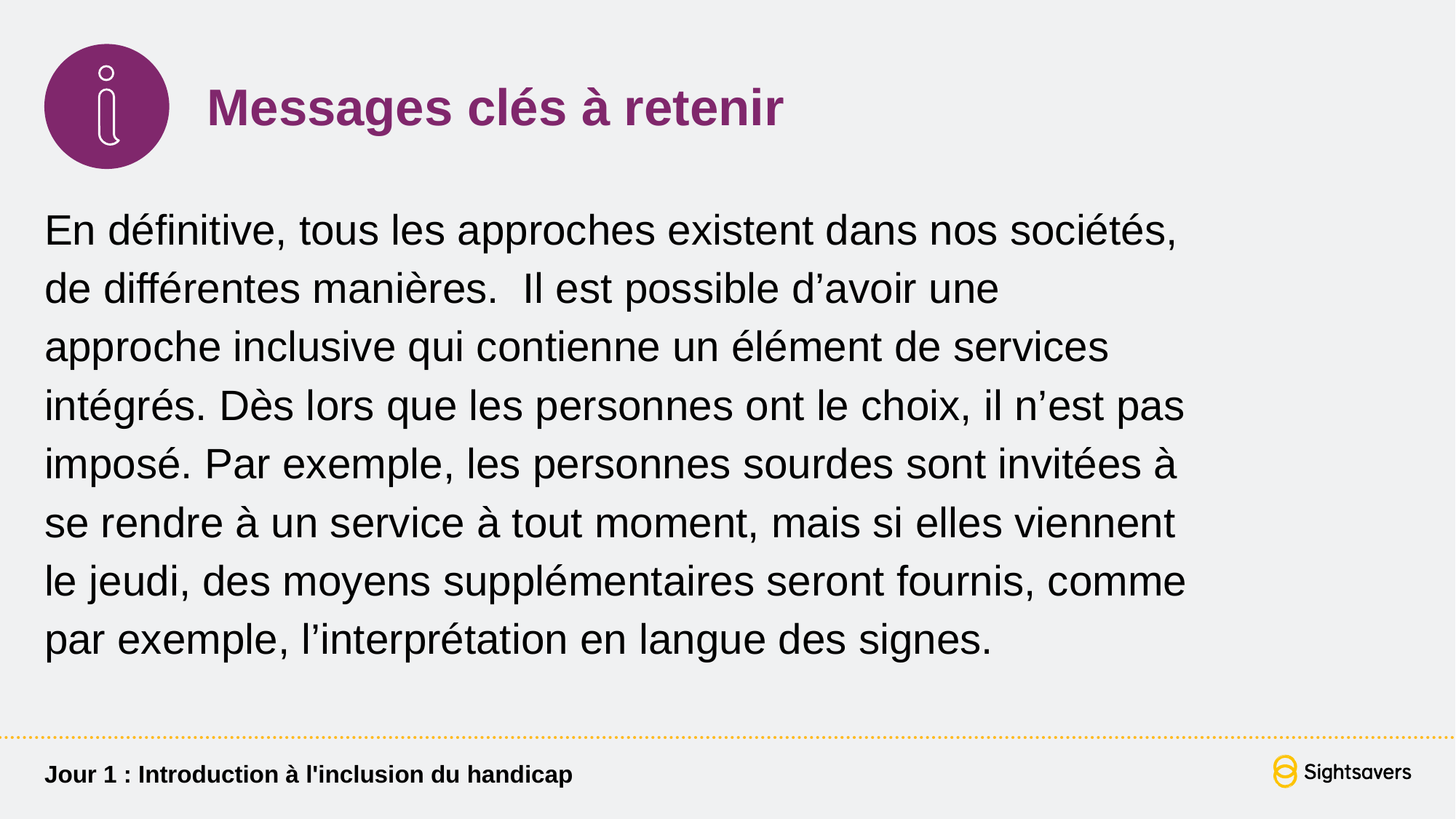

# Messages clés à retenir
En définitive, tous les approches existent dans nos sociétés, de différentes manières.  Il est possible d’avoir une approche inclusive qui contienne un élément de services intégrés. Dès lors que les personnes ont le choix, il n’est pas imposé. Par exemple, les personnes sourdes sont invitées à se rendre à un service à tout moment, mais si elles viennent le jeudi, des moyens supplémentaires seront fournis, comme par exemple, l’interprétation en langue des signes.
Jour 1 : Introduction à l'inclusion du handicap